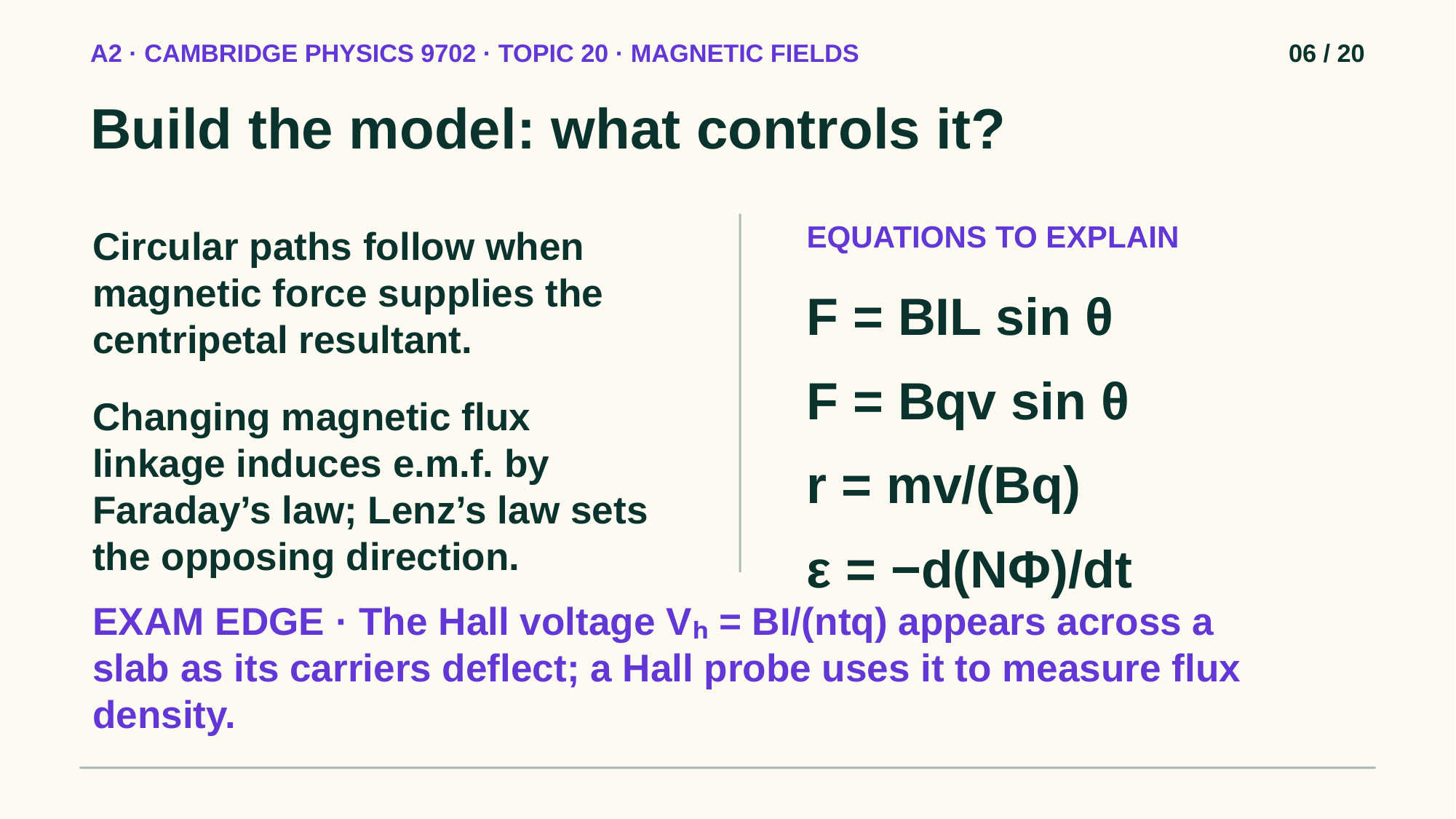

A2 · CAMBRIDGE PHYSICS 9702 · TOPIC 20 · MAGNETIC FIELDS
06 / 20
Build the model: what controls it?
EQUATIONS TO EXPLAIN

Circular paths follow when magnetic force supplies the centripetal resultant.
F = BIL sin θ
F = Bqv sin θ
Changing magnetic flux linkage induces e.m.f. by Faraday’s law; Lenz’s law sets the opposing direction.
r = mv/(Bq)
ε = −d(NΦ)/dt
EXAM EDGE · The Hall voltage Vₕ = BI/(ntq) appears across a slab as its carriers deflect; a Hall probe uses it to measure flux density.